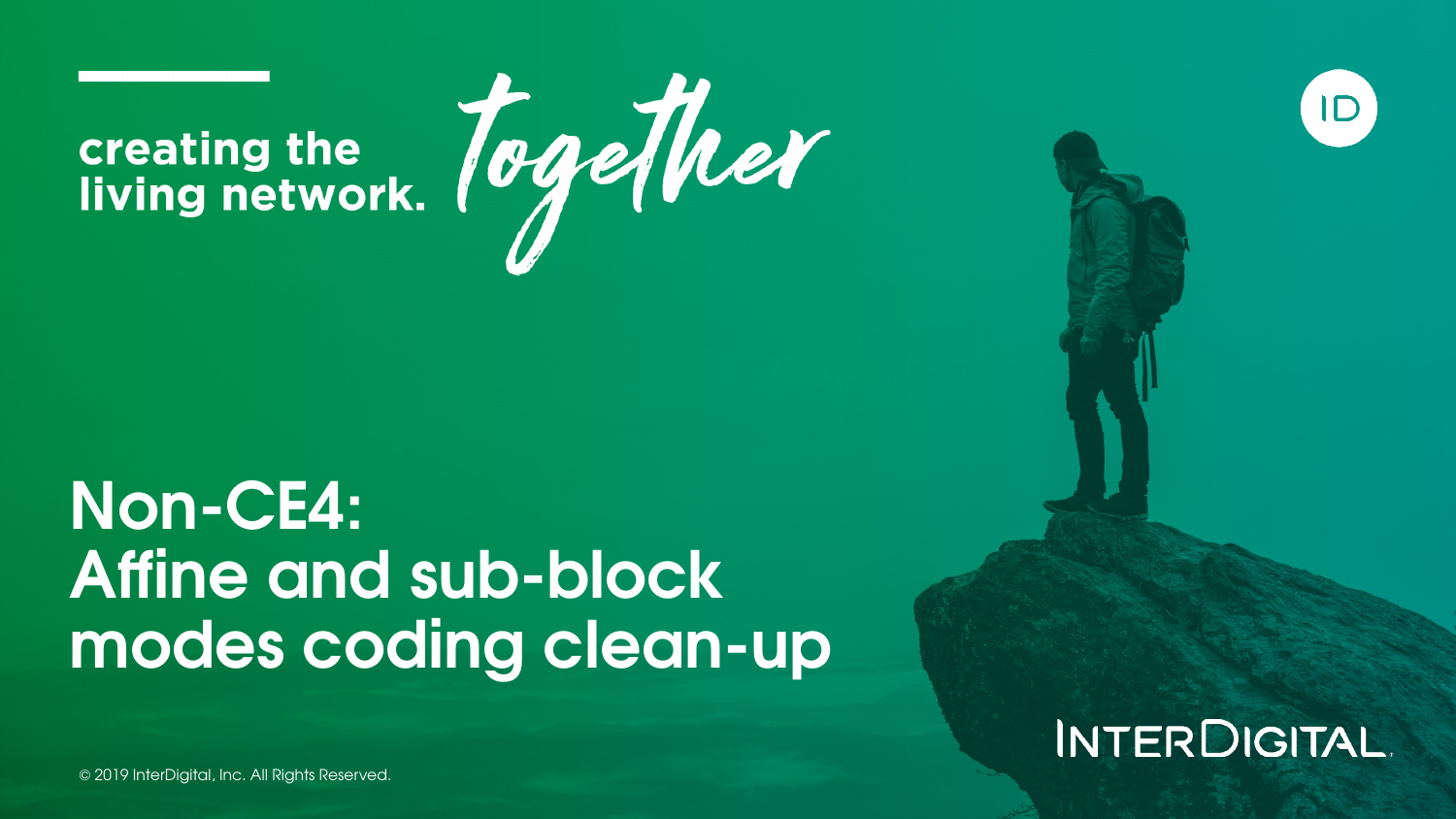

Non-CE4:
Affine and sub-block modes coding clean-up